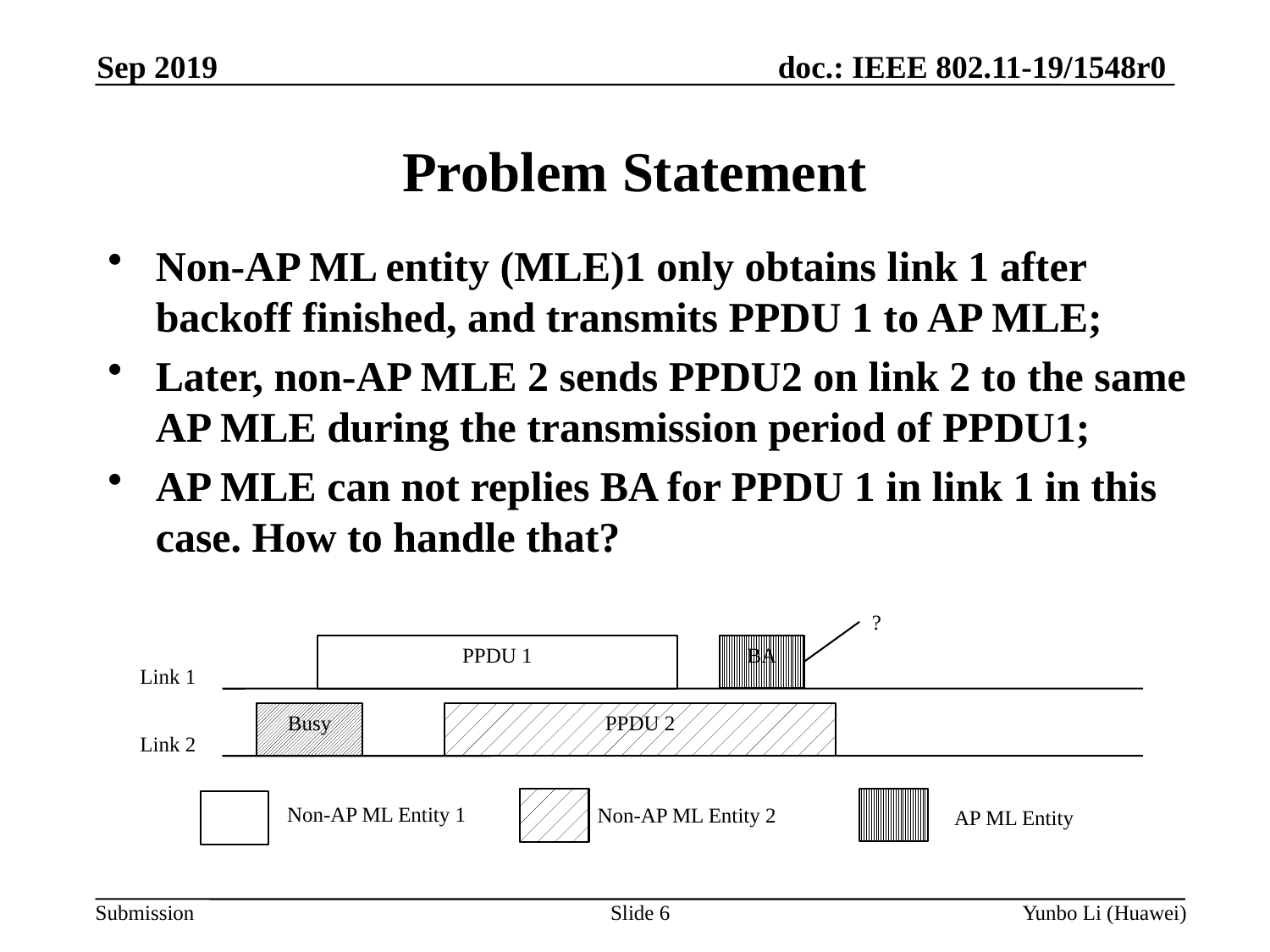

Sep 2019
Problem Statement
Non-AP ML entity (MLE)1 only obtains link 1 after backoff finished, and transmits PPDU 1 to AP MLE;
Later, non-AP MLE 2 sends PPDU2 on link 2 to the same AP MLE during the transmission period of PPDU1;
AP MLE can not replies BA for PPDU 1 in link 1 in this case. How to handle that?
?
BA
PPDU 1
Link 1
Busy
PPDU 2
Link 2

Non-AP ML Entity 1
Non-AP ML Entity 2
AP ML Entity
Slide 6
Yunbo Li (Huawei)